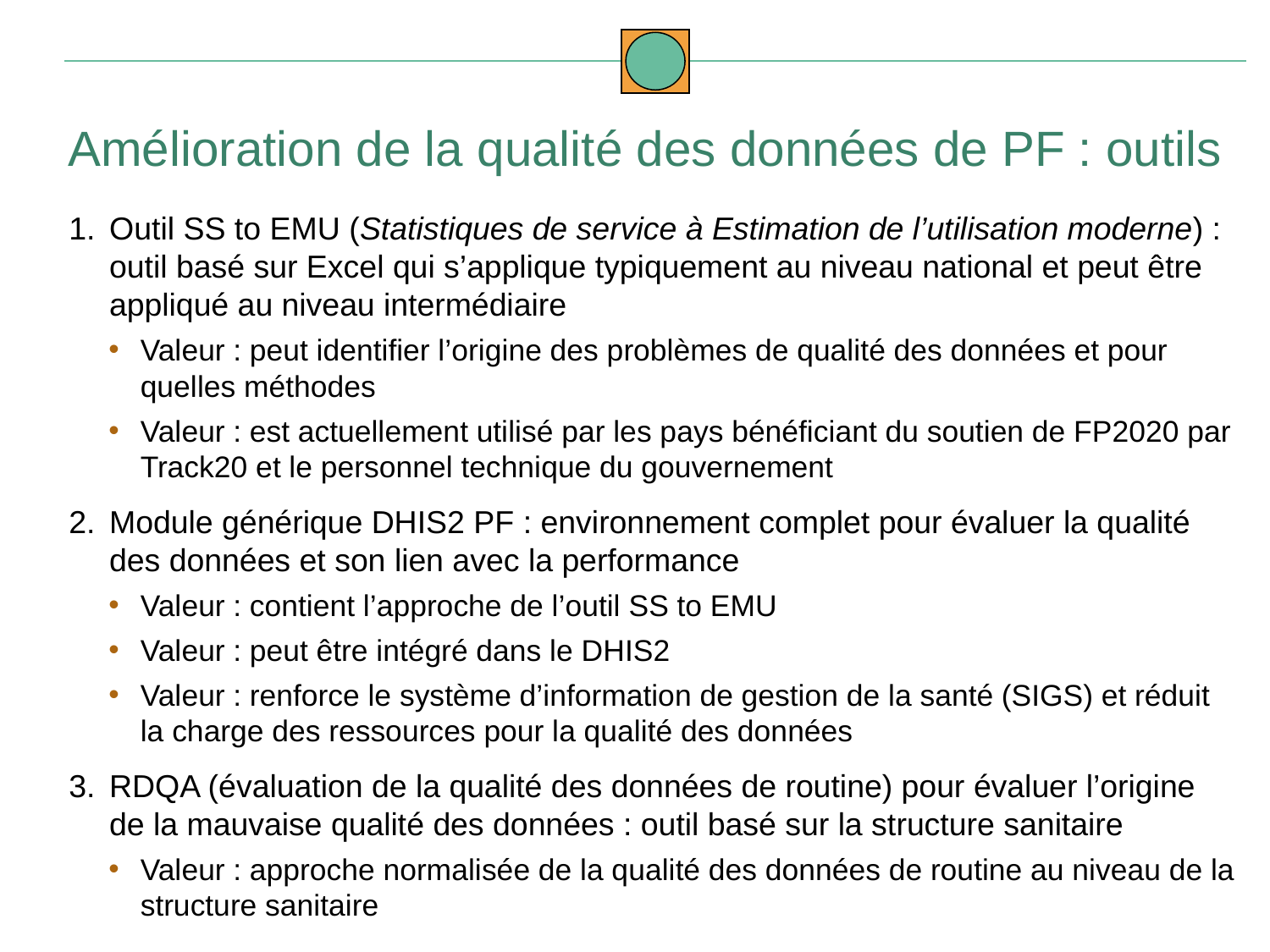

Amélioration de la qualité des données de PF : outils
Outil SS to EMU (Statistiques de service à Estimation de l’utilisation moderne) : outil basé sur Excel qui s’applique typiquement au niveau national et peut être appliqué au niveau intermédiaire
Valeur : peut identifier l’origine des problèmes de qualité des données et pour quelles méthodes
Valeur : est actuellement utilisé par les pays bénéficiant du soutien de FP2020 par Track20 et le personnel technique du gouvernement
Module générique DHIS2 PF : environnement complet pour évaluer la qualité des données et son lien avec la performance
Valeur : contient l’approche de l’outil SS to EMU
Valeur : peut être intégré dans le DHIS2
Valeur : renforce le système d’information de gestion de la santé (SIGS) et réduit la charge des ressources pour la qualité des données
RDQA (évaluation de la qualité des données de routine) pour évaluer l’origine de la mauvaise qualité des données : outil basé sur la structure sanitaire
Valeur : approche normalisée de la qualité des données de routine au niveau de la structure sanitaire